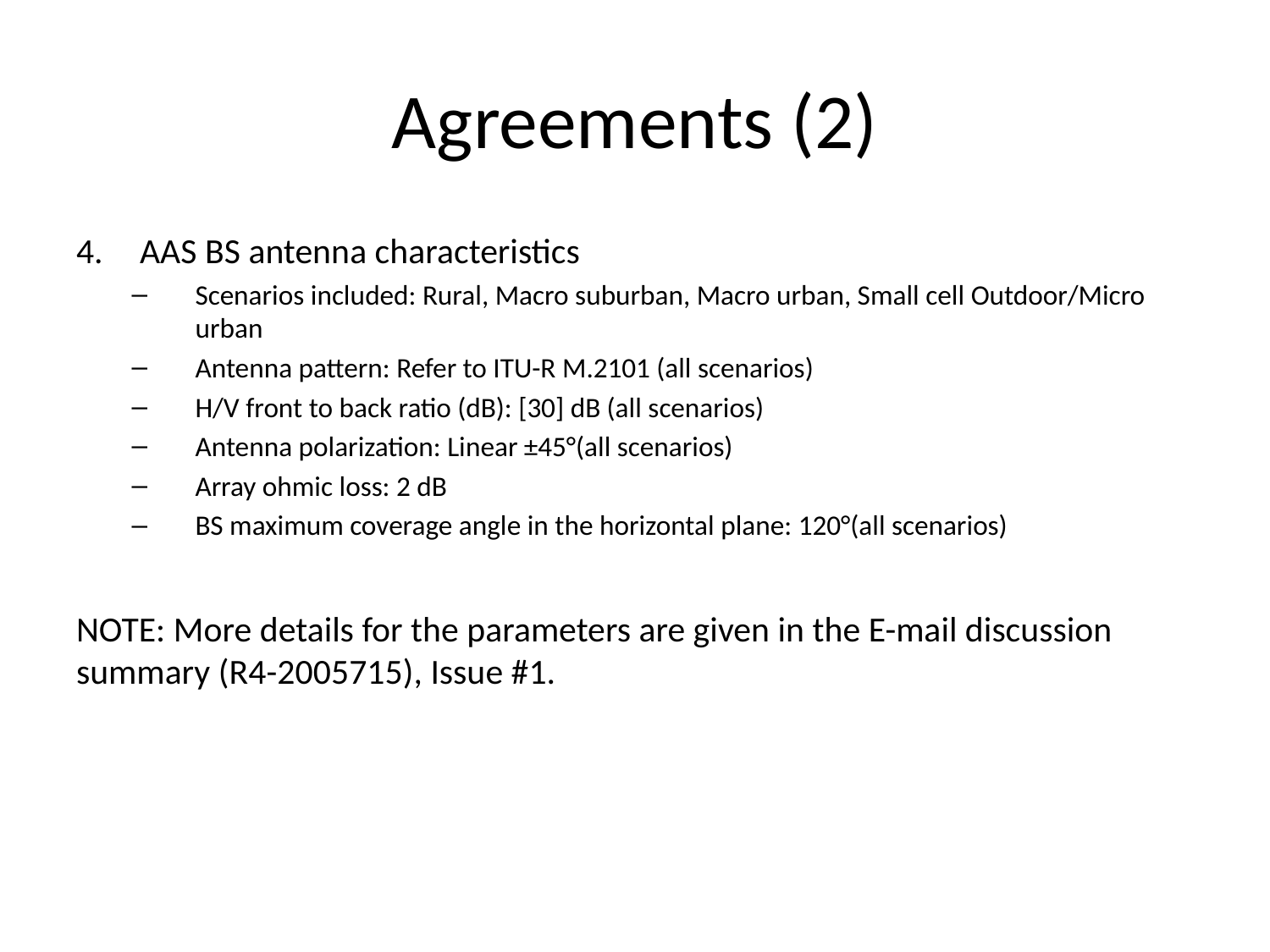

# Agreements (2)
AAS BS antenna characteristics
Scenarios included: Rural, Macro suburban, Macro urban, Small cell Outdoor/Micro urban
Antenna pattern: Refer to ITU-R M.2101 (all scenarios)
H/V front to back ratio (dB): [30] dB (all scenarios)
Antenna polarization: Linear ±45°(all scenarios)
Array ohmic loss: 2 dB
BS maximum coverage angle in the horizontal plane: 120°(all scenarios)

NOTE: More details for the parameters are given in the E-mail discussion summary (R4-2005715), Issue #1.